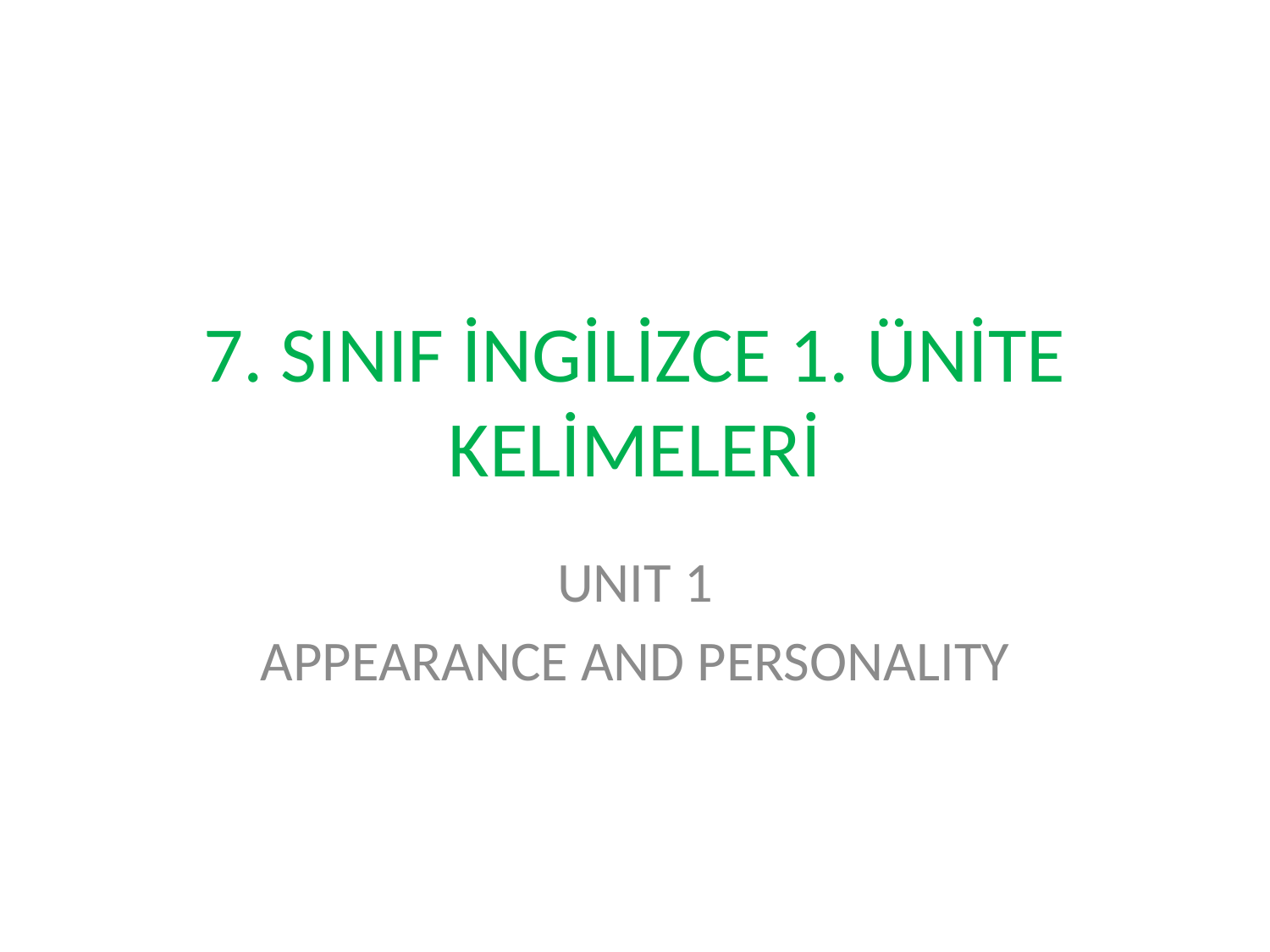

# 7. SINIF İNGİLİZCE 1. ÜNİTE KELİMELERİ
UNIT 1
APPEARANCE AND PERSONALITY